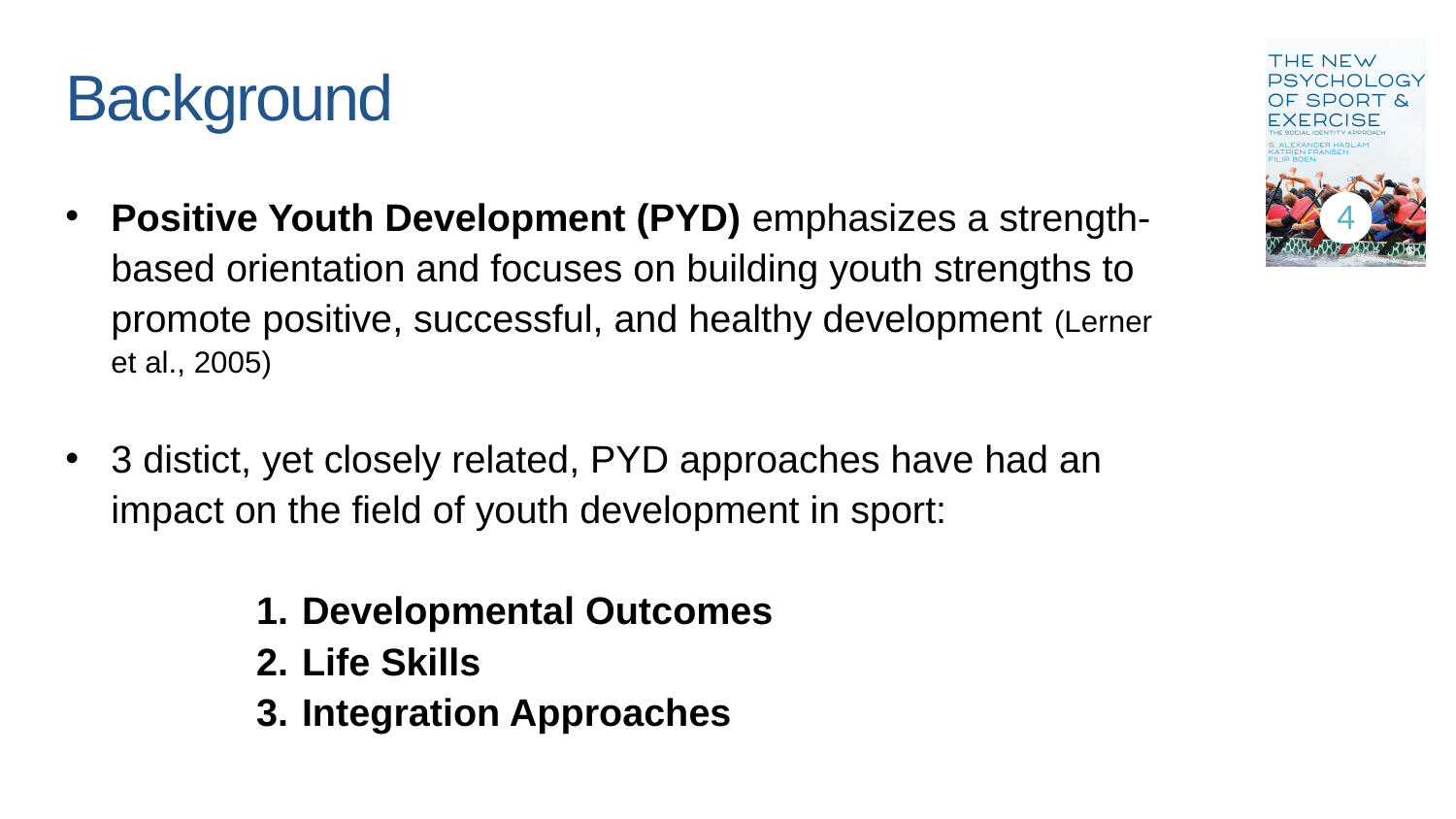

# Background
4

Positive Youth Development (PYD) emphasizes a strength-based orientation and focuses on building youth strengths to promote positive, successful, and healthy development (Lerner et al., 2005)

3 distict, yet closely related, PYD approaches have had an impact on the field of youth development in sport:

Developmental Outcomes
Life Skills
Integration Approaches